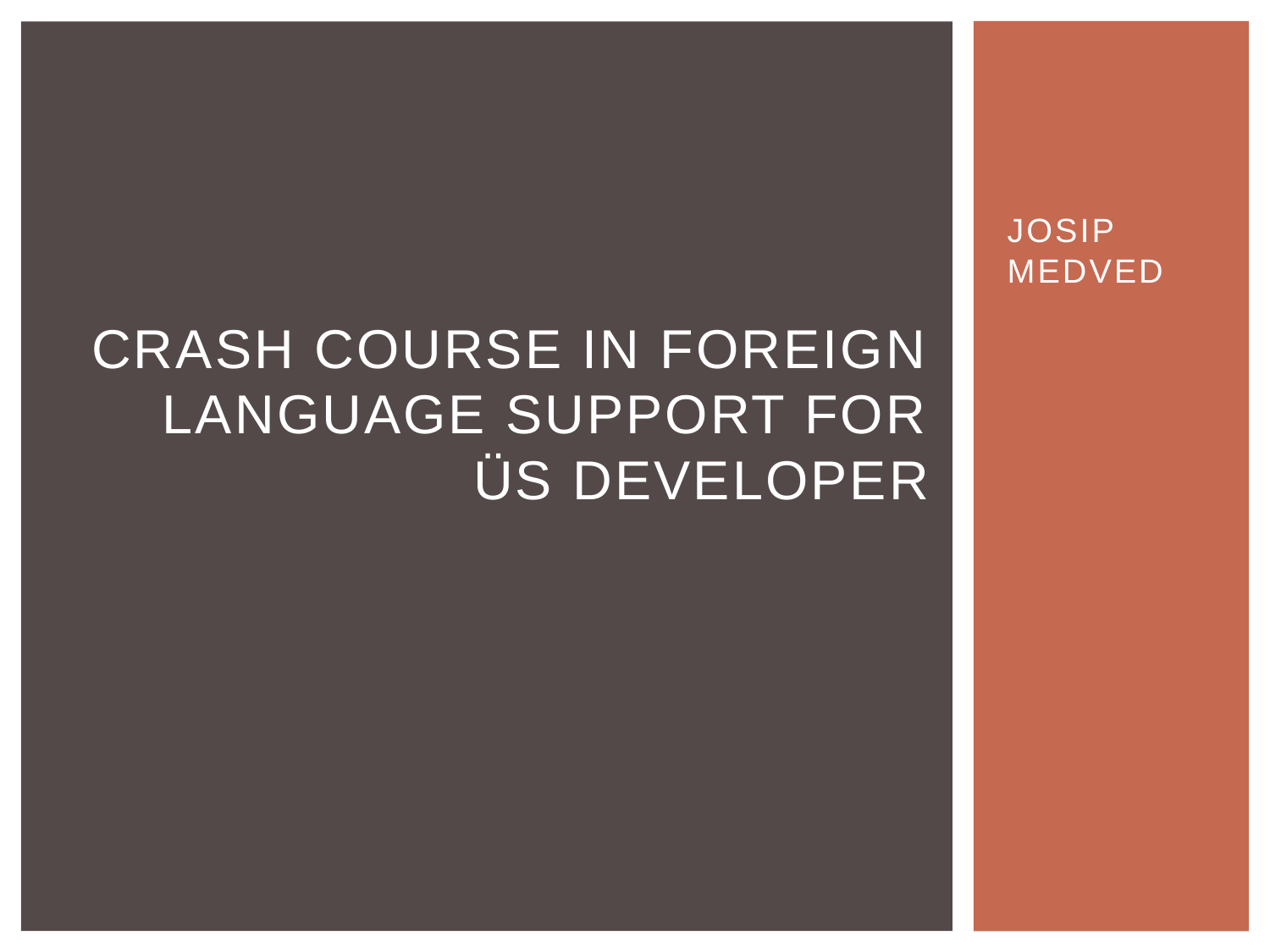

Josip Medved
# Crash Course In Foreign Language Support For ÜS Developer